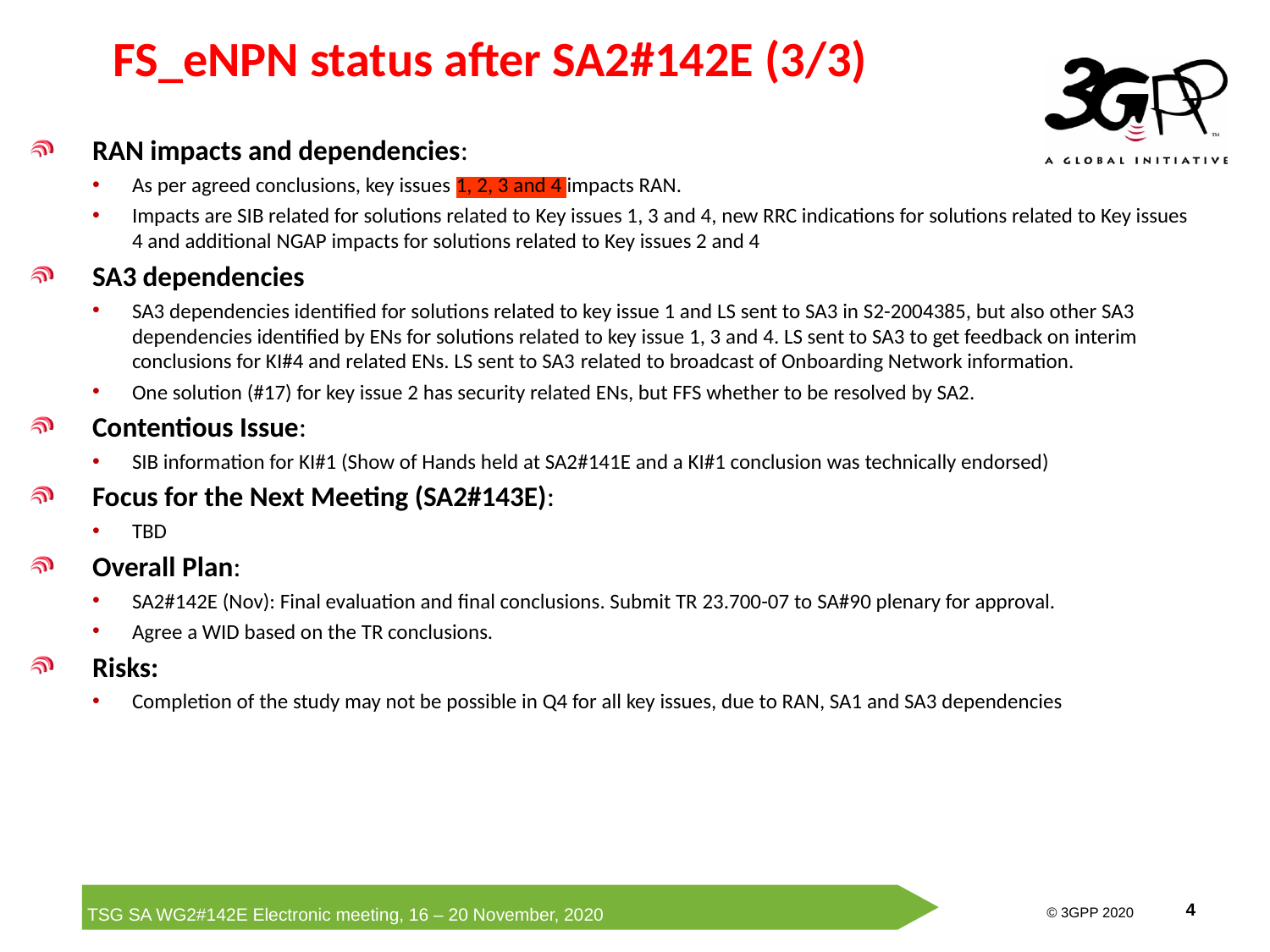

# FS_eNPN status after SA2#142E (3/3)
RAN impacts and dependencies:
As per agreed conclusions, key issues 1, 2, 3 and 4 impacts RAN.
Impacts are SIB related for solutions related to Key issues 1, 3 and 4, new RRC indications for solutions related to Key issues 4 and additional NGAP impacts for solutions related to Key issues 2 and 4
SA3 dependencies
SA3 dependencies identified for solutions related to key issue 1 and LS sent to SA3 in S2-2004385, but also other SA3 dependencies identified by ENs for solutions related to key issue 1, 3 and 4. LS sent to SA3 to get feedback on interim conclusions for KI#4 and related ENs. LS sent to SA3 related to broadcast of Onboarding Network information.
One solution (#17) for key issue 2 has security related ENs, but FFS whether to be resolved by SA2.
Contentious Issue:
SIB information for KI#1 (Show of Hands held at SA2#141E and a KI#1 conclusion was technically endorsed)
Focus for the Next Meeting (SA2#143E):
TBD
Overall Plan:
SA2#142E (Nov): Final evaluation and final conclusions. Submit TR 23.700-07 to SA#90 plenary for approval.
Agree a WID based on the TR conclusions.
Risks:
Completion of the study may not be possible in Q4 for all key issues, due to RAN, SA1 and SA3 dependencies